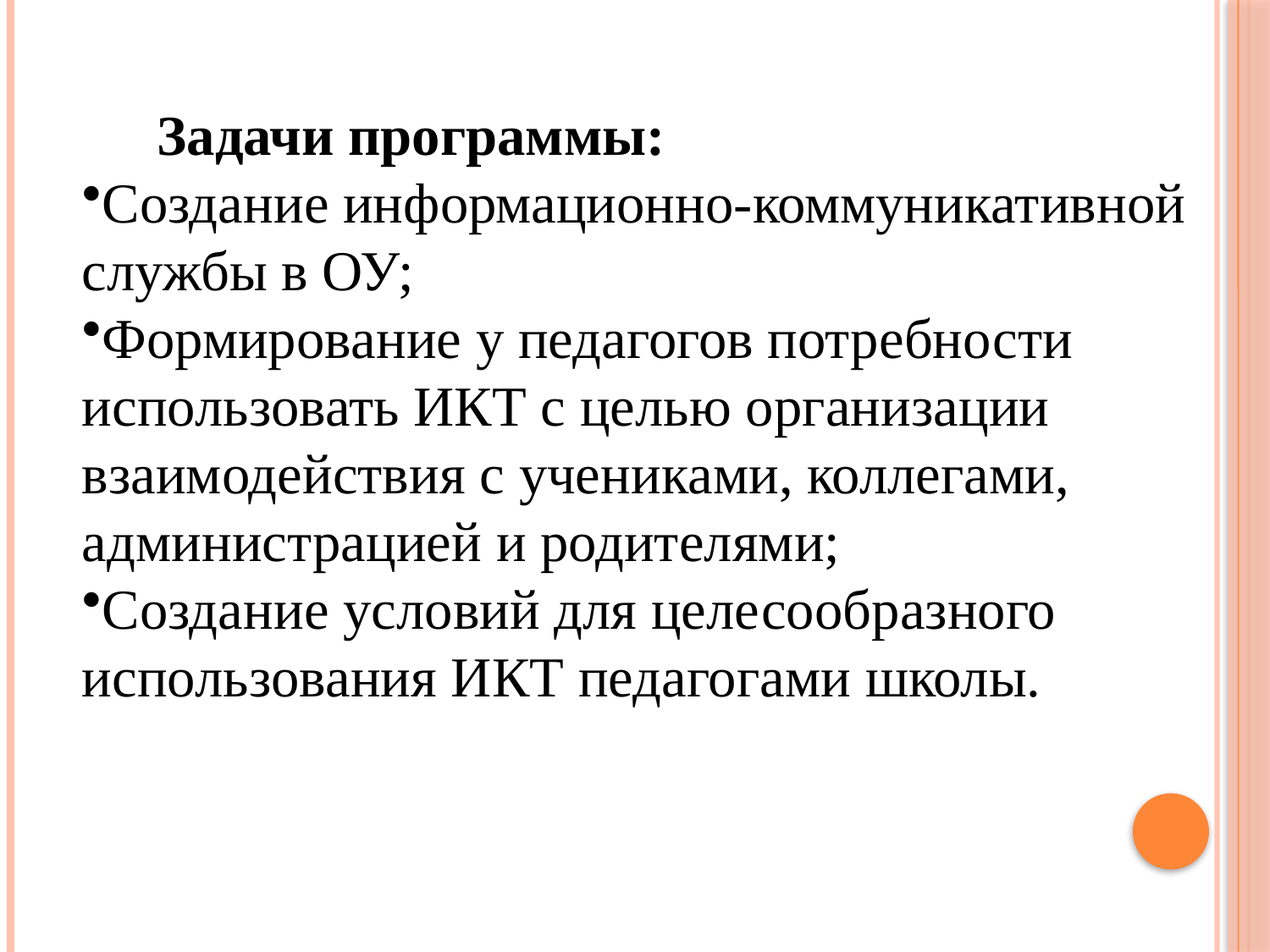

Задачи программы:
Создание информационно-коммуникативной службы в ОУ;
Формирование у педагогов потребности использовать ИКТ с целью организации взаимодействия с учениками, коллегами, администрацией и родителями;
Создание условий для целесообразного использования ИКТ педагогами школы.